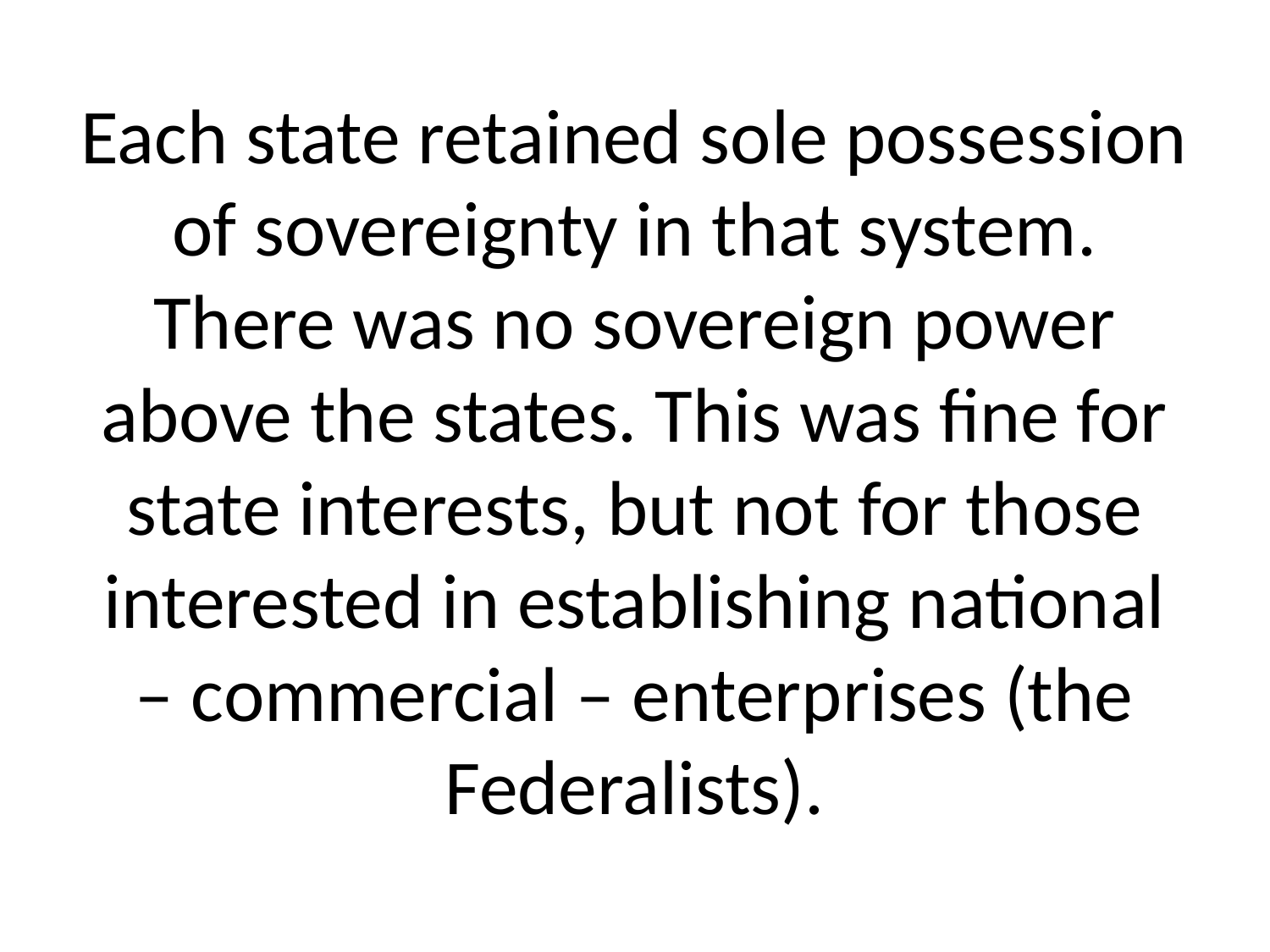

# Each state retained sole possession of sovereignty in that system. There was no sovereign power above the states. This was fine for state interests, but not for those interested in establishing national – commercial – enterprises (the Federalists).